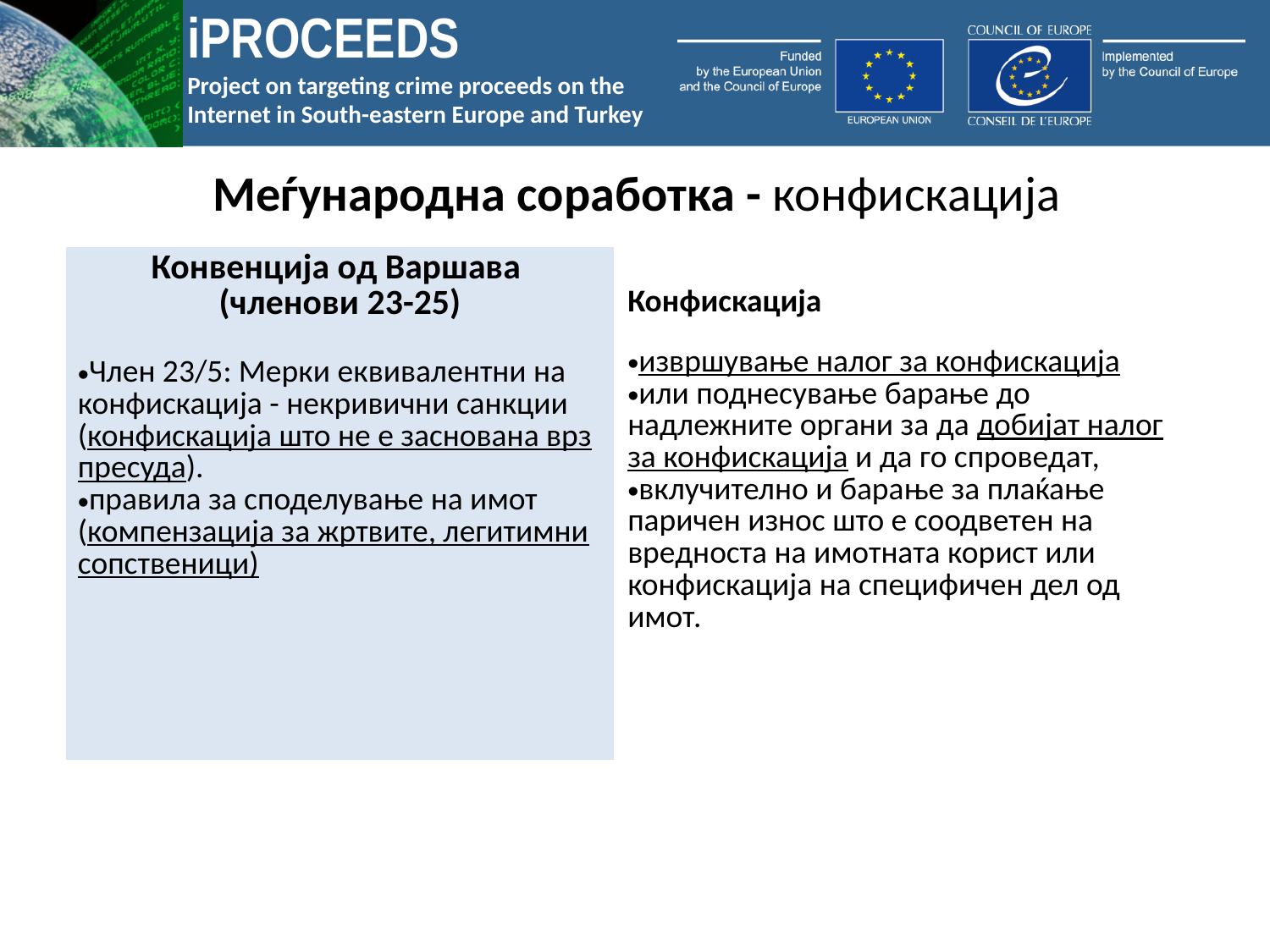

# Меѓународна соработка - конфискација
| Конвенција од Варшава (членови 23-25) Член 23/5: Мерки еквивалентни на конфискација - некривични санкции (конфискација што не е заснована врз пресуда). правила за споделување на имот (компензација за жртвите, легитимни сопственици) | Конфискација извршување налог за конфискација или поднесување барање до надлежните органи за да добијат налог за конфискација и да го спроведат, вклучително и барање за плаќање паричен износ што е соодветен на вредноста на имотната корист или конфискација на специфичен дел од имот. |
| --- | --- |